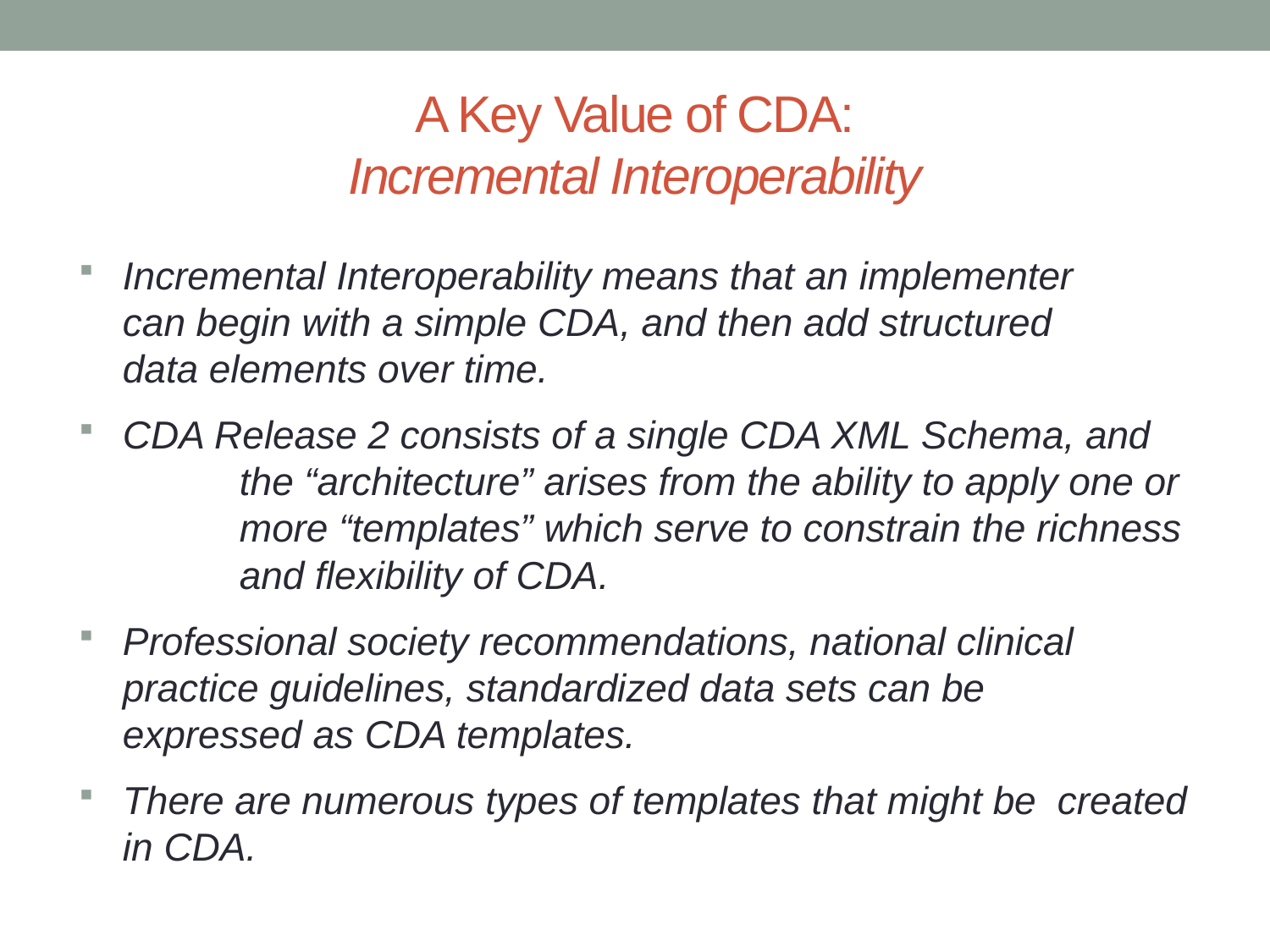

# A Key Value of CDA: Incremental Interoperability
Incremental Interoperability means that an implementer 	can begin with a simple CDA, and then add structured 	data elements over time.
CDA Release 2 consists of a single CDA XML Schema, and
	the “architecture” arises from the ability to apply one or
	more “templates” which serve to constrain the richness 	and flexibility of CDA.
Professional society recommendations, national clinical 	practice guidelines, standardized data sets can be 	expressed as CDA templates.
There are numerous types of templates that might be 	created in CDA.